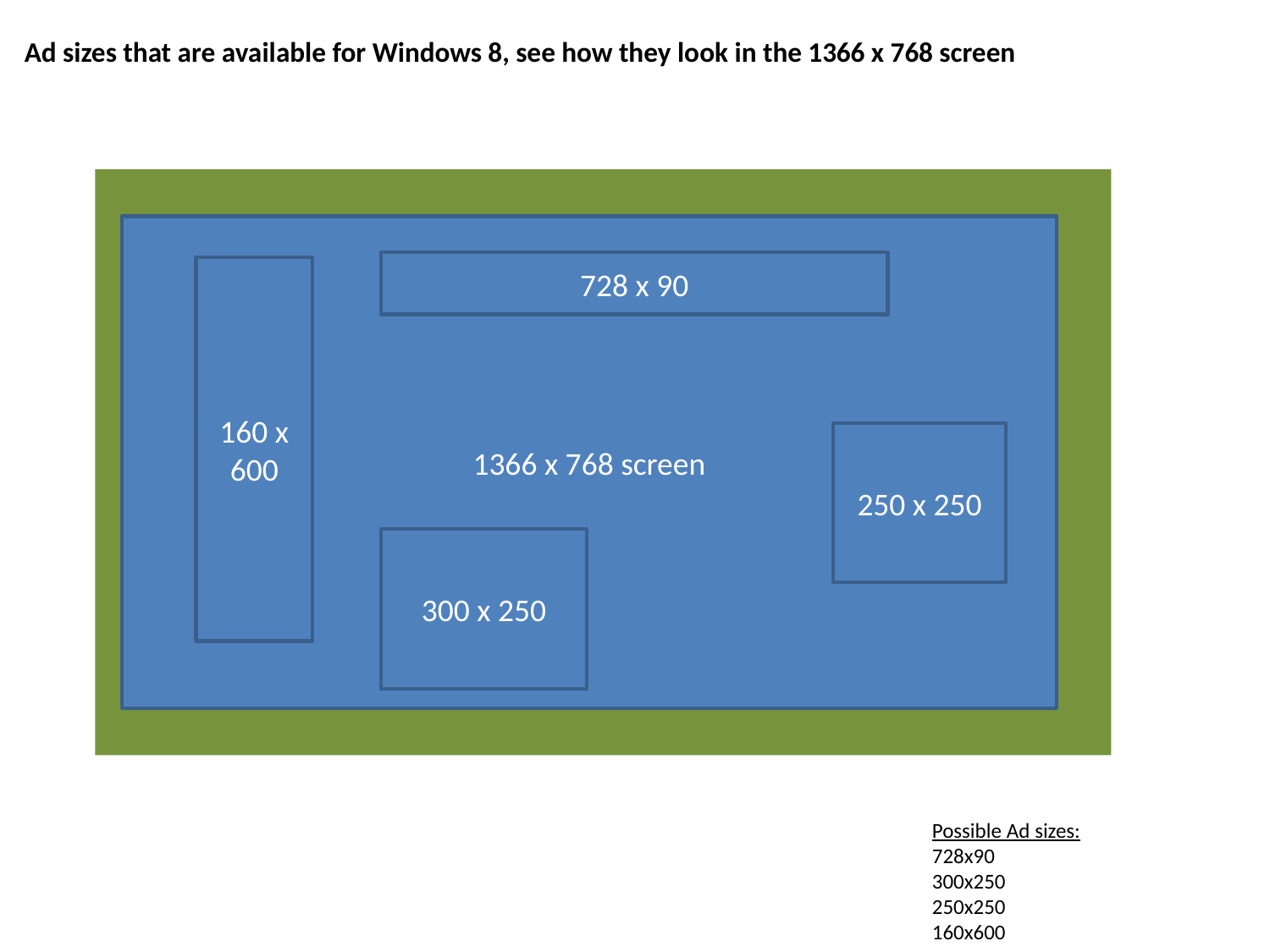

Ad sizes that are available for Windows 8, see how they look in the 1366 x 768 screen

1366 x 768 screen
728 x 90
160 x 600
250 x 250
300 x 250
Possible Ad sizes:
728x90
300x250
250x250
160x600